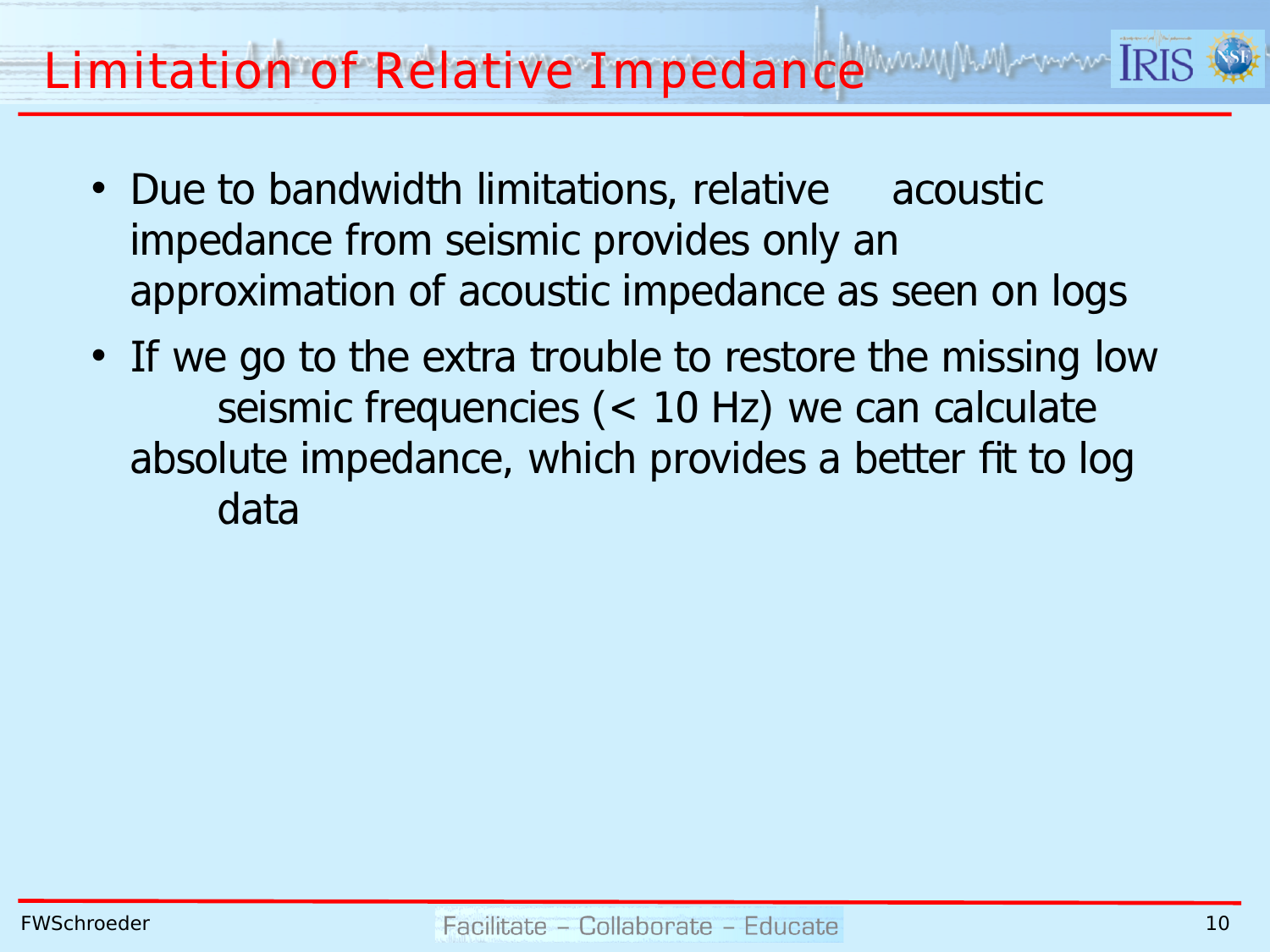

# Limitation of Relative Impedance
Due to bandwidth limitations, relative 	acoustic 	impedance from seismic provides only an 	approximation of acoustic impedance as seen on logs
If we go to the extra trouble to restore the missing low 	seismic frequencies (< 10 Hz) we can calculate 	absolute impedance, which provides a better fit to log 	data